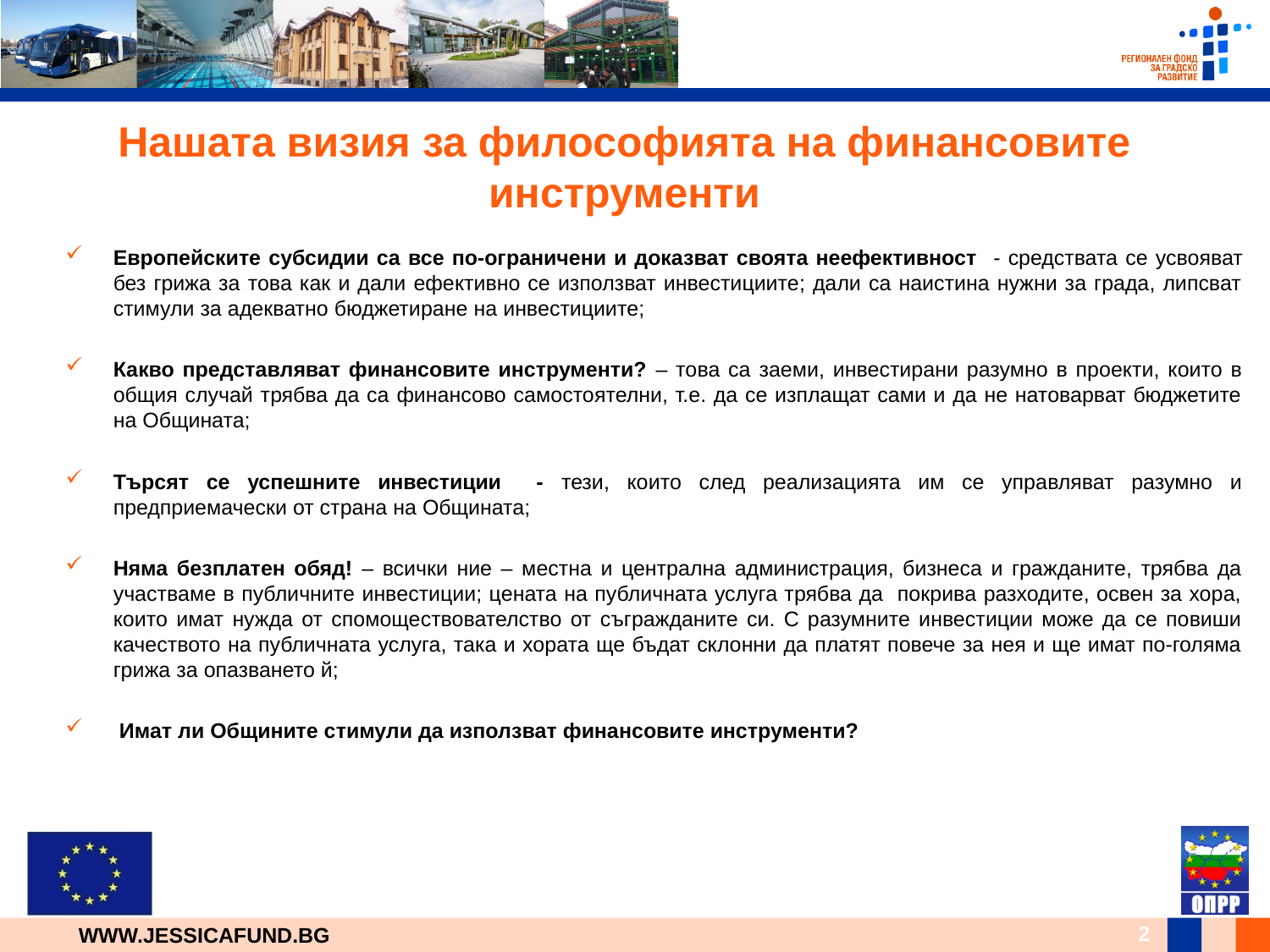

# Нашата визия за философията на финансовите инструменти

Европейските субсидии са все по-ограничени и доказват своята неефективност  - средствата се усвояват без грижа за това как и дали ефективно се използват инвестициите; дали са наистина нужни за града, липсват стимули за адекватно бюджетиране на инвестициите;

Какво представляват финансовите инструменти? – това са заеми, инвестирани разумно в проекти, които в общия случай трябва да са финансово самостоятелни, т.е. да се изплащат сами и да не натоварват бюджетите на Общината;

Търсят се успешните инвестиции  - тези, които след реализацията им се управляват разумно и предприемачески от страна на Общината;

Няма безплатен обяд! – всички ние – местна и централна администрация, бизнеса и гражданите, трябва да участваме в публичните инвестиции; цената на публичната услуга трябва да  покрива разходите, освен за хора, които имат нужда от спомоществователство от съгражданите си. С разумните инвестиции може да се повиши качеството на публичната услуга, така и хората ще бъдат склонни да платят повече за нея и ще имат по-голяма грижа за опазването й;

 Имат ли Общините стимули да използват финансовите инструменти?